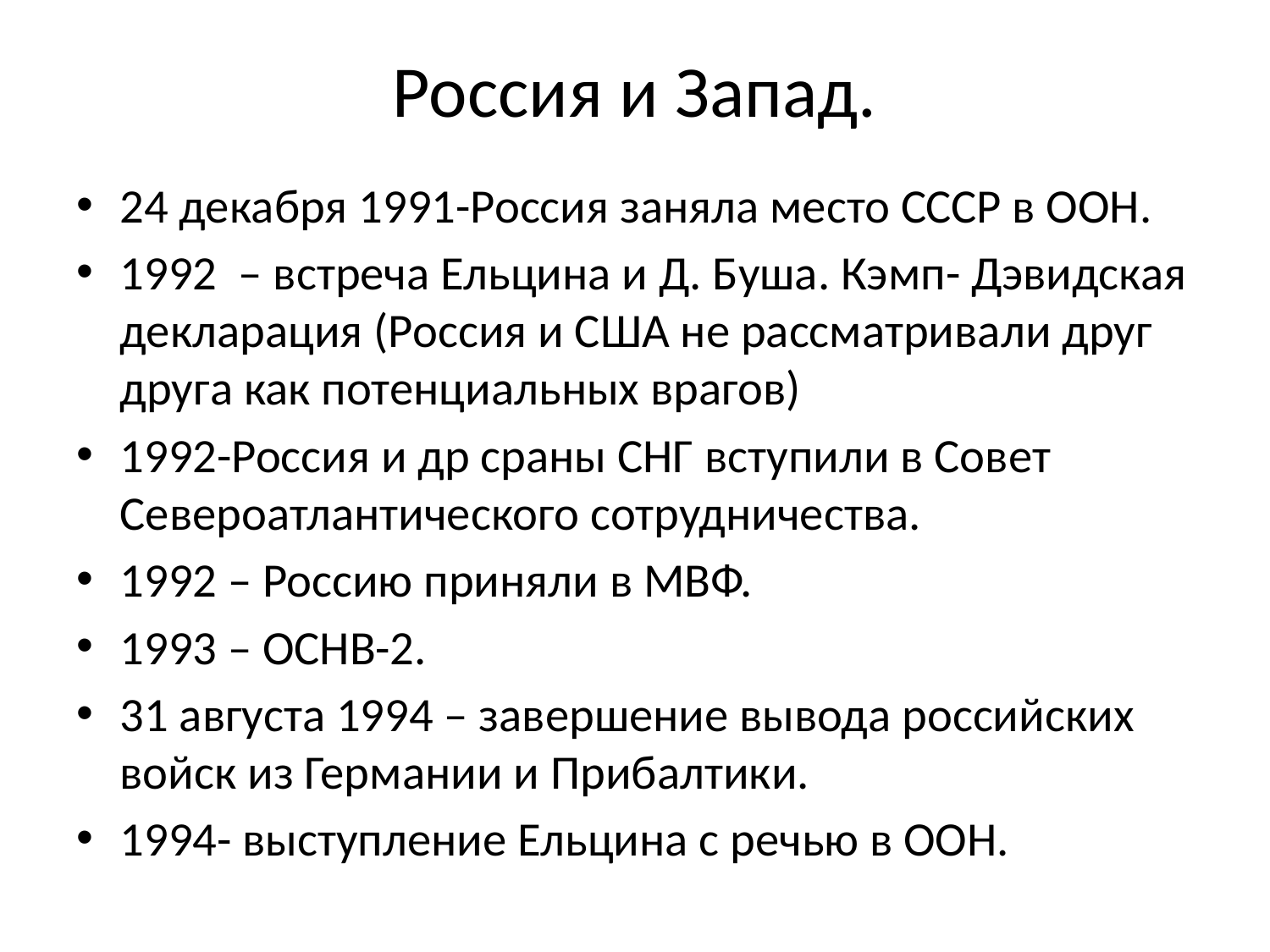

# Россия и Запад.
24 декабря 1991-Россия заняла место СССР в ООН.
1992  – встреча Ельцина и Д. Буша. Кэмп- Дэвидская декларация (Россия и США не рассматривали друг друга как потенциальных врагов)
1992-Россия и др сраны СНГ вступили в Совет Североатлантического сотрудничества.
1992 – Россию приняли в МВФ.
1993 – ОСНВ-2.
31 августа 1994 – завершение вывода российских войск из Германии и Прибалтики.
1994- выступление Ельцина с речью в ООН.